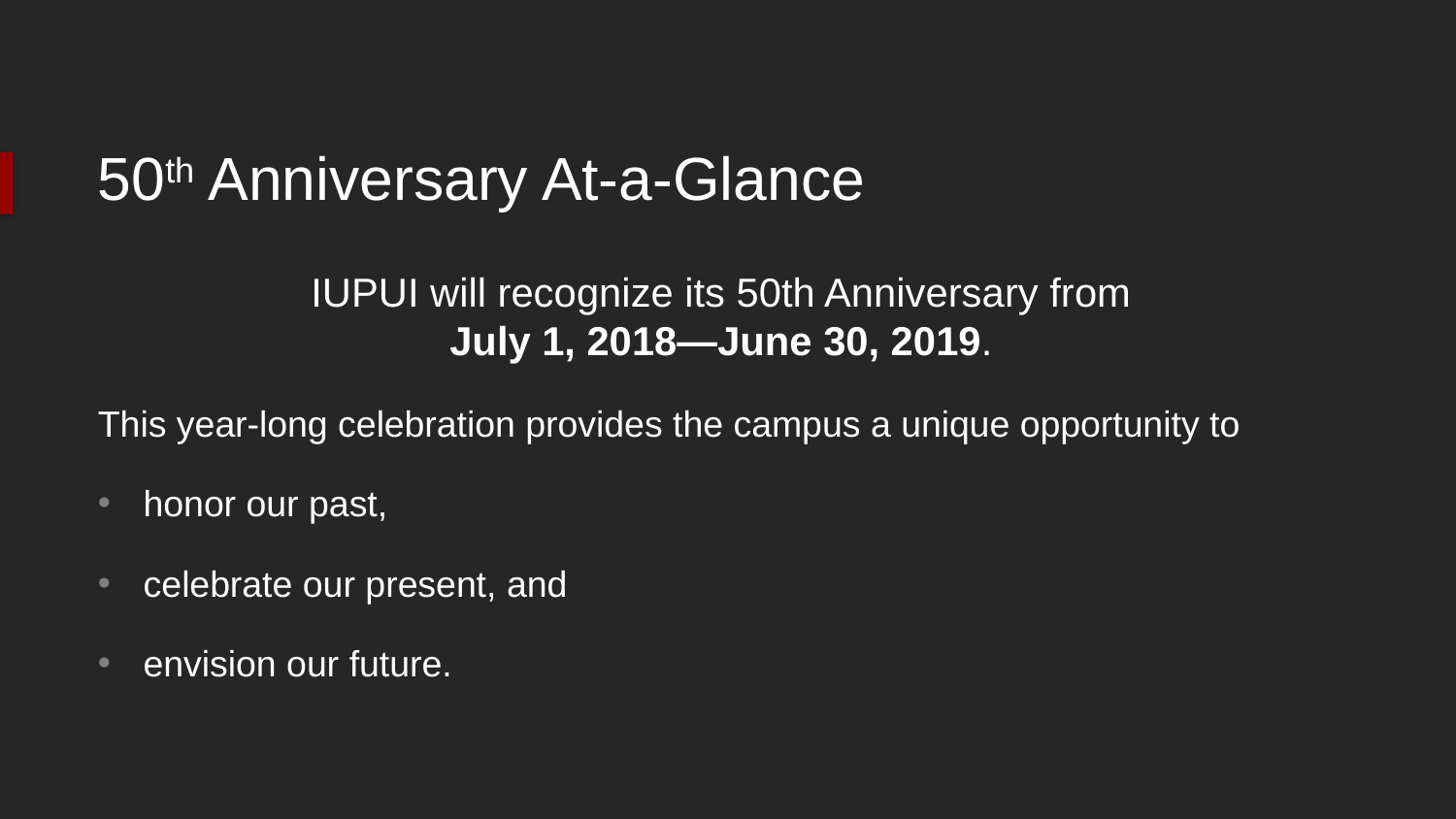

# 50th Anniversary At-a-Glance
IUPUI will recognize its 50th Anniversary from
July 1, 2018—June 30, 2019.
This year-long celebration provides the campus a unique opportunity to
honor our past,
celebrate our present, and
envision our future.